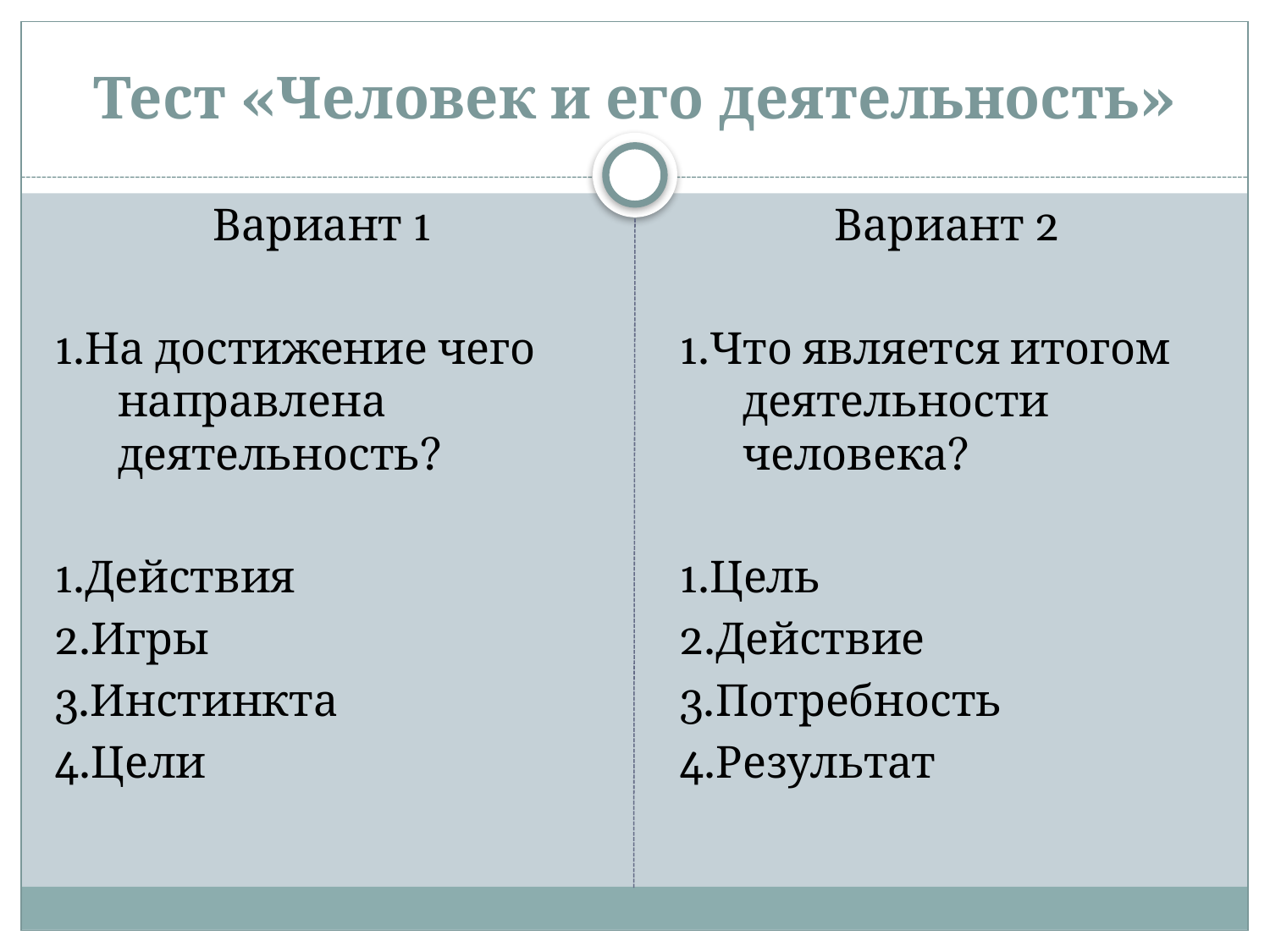

# Тест «Человек и его деятельность»
Вариант 1

1.На достижение чего направлена деятельность?

1.Действия
2.Игры
3.Инстинкта
4.Цели

Вариант 2

1.Что является итогом деятельности человека?

1.Цель
2.Действие
3.Потребность
4.Результат